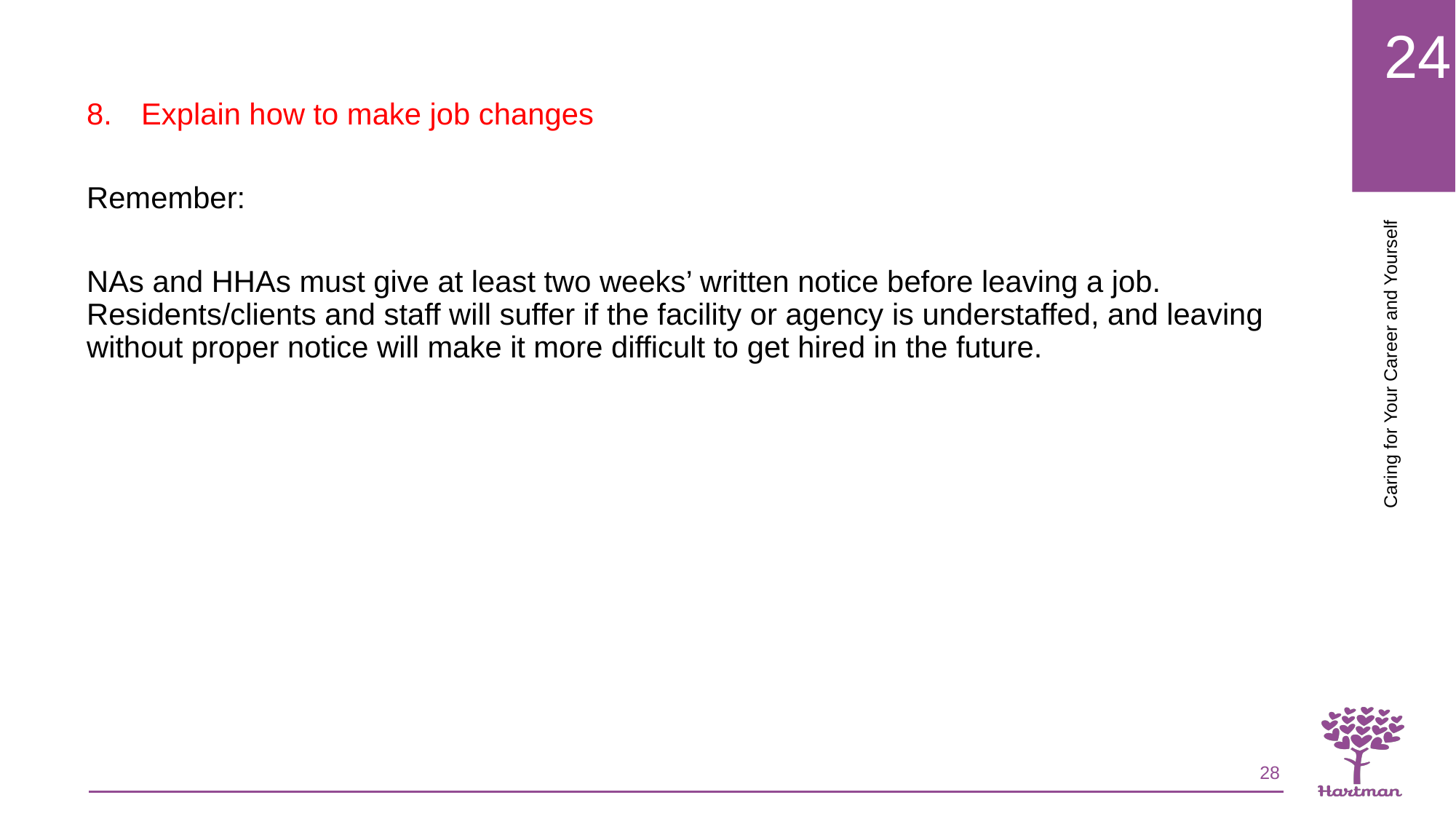

Explain how to make job changes

Remember:

NAs and HHAs must give at least two weeks’ written notice before leaving a job. Residents/clients and staff will suffer if the facility or agency is understaffed, and leaving without proper notice will make it more difficult to get hired in the future.

28